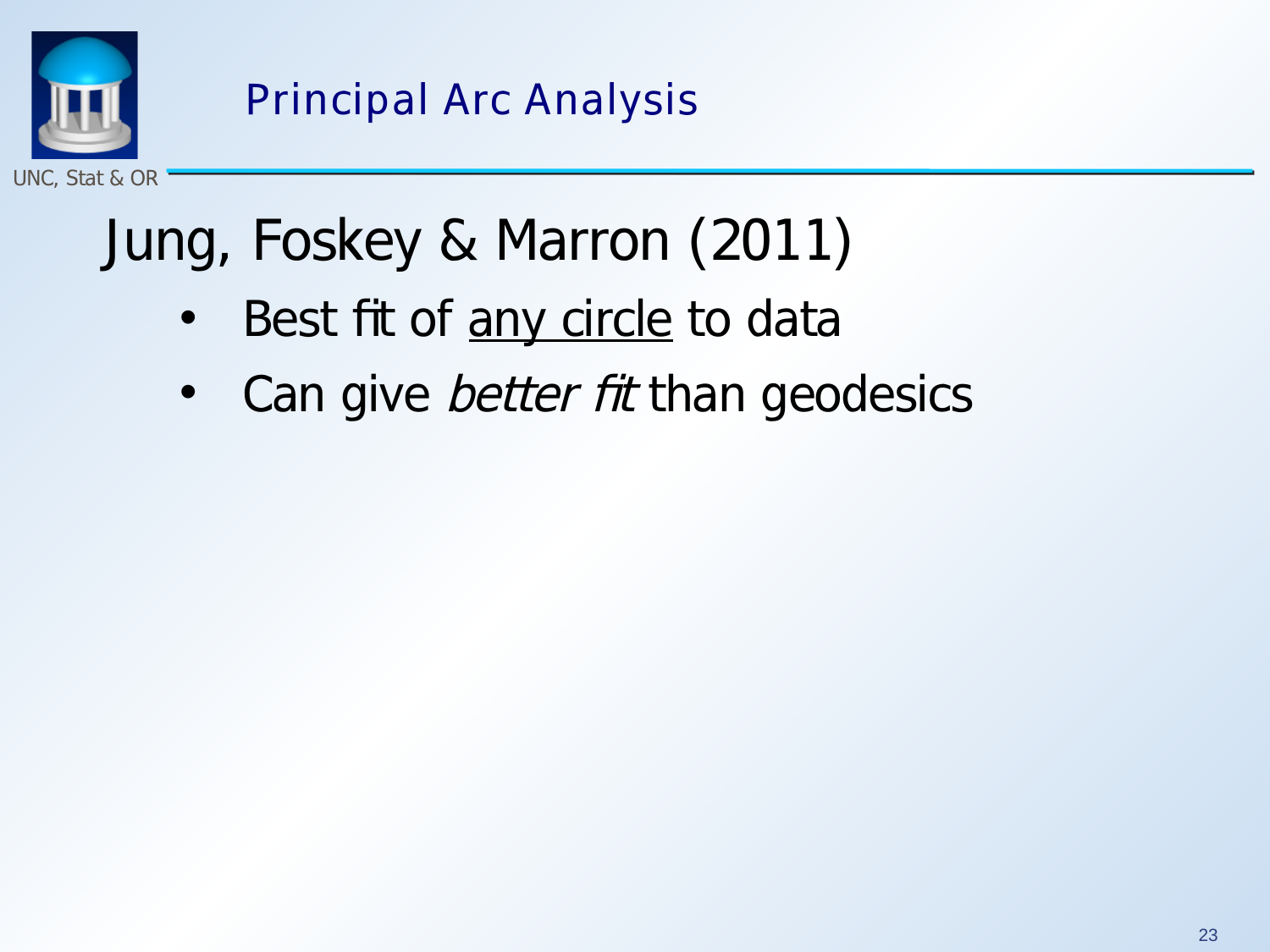

# Principal Arc Analysis
Jung, Foskey & Marron (2011)
Best fit of any circle to data
Can give better fit than geodesics